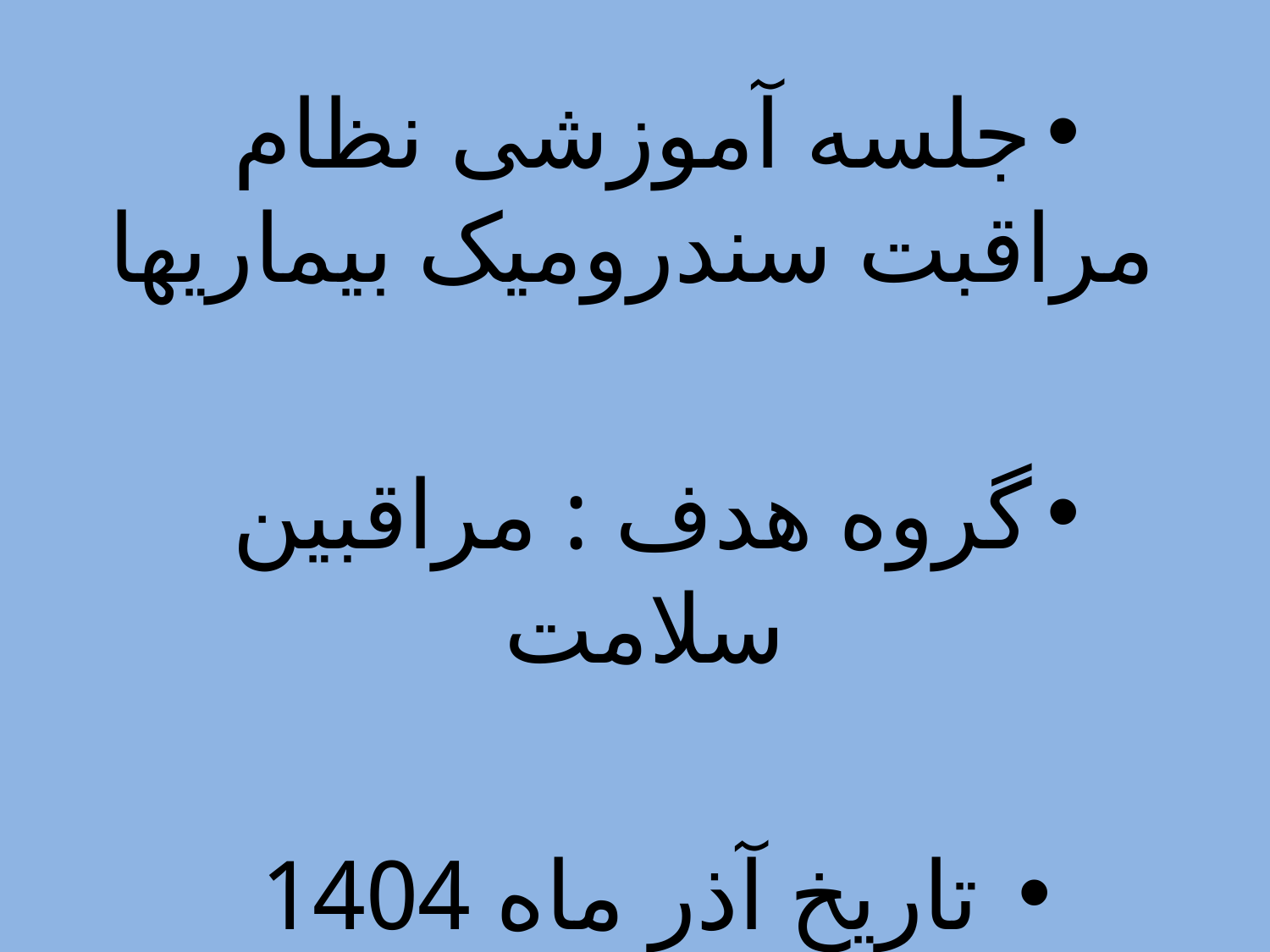

جلسه آموزشی نظام مراقبت سندرومیک بیماریها

گروه هدف : مراقبین سلامت

 تاریخ آذر ماه 1404